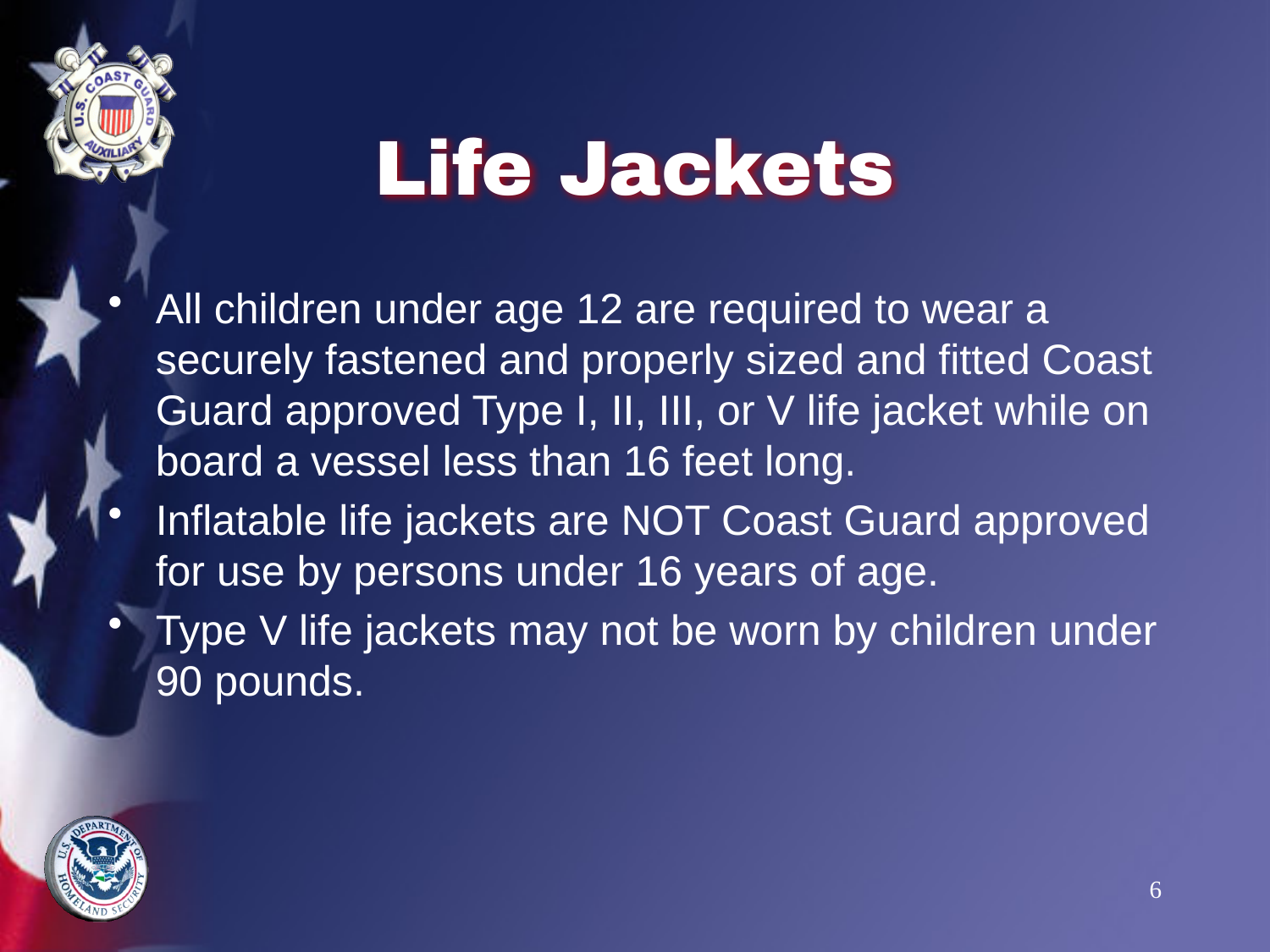

# Life Jackets
All children under age 12 are required to wear a securely fastened and properly sized and fitted Coast Guard approved Type I, II, III, or V life jacket while on board a vessel less than 16 feet long.
Inflatable life jackets are NOT Coast Guard approved for use by persons under 16 years of age.
Type V life jackets may not be worn by children under 90 pounds.

6